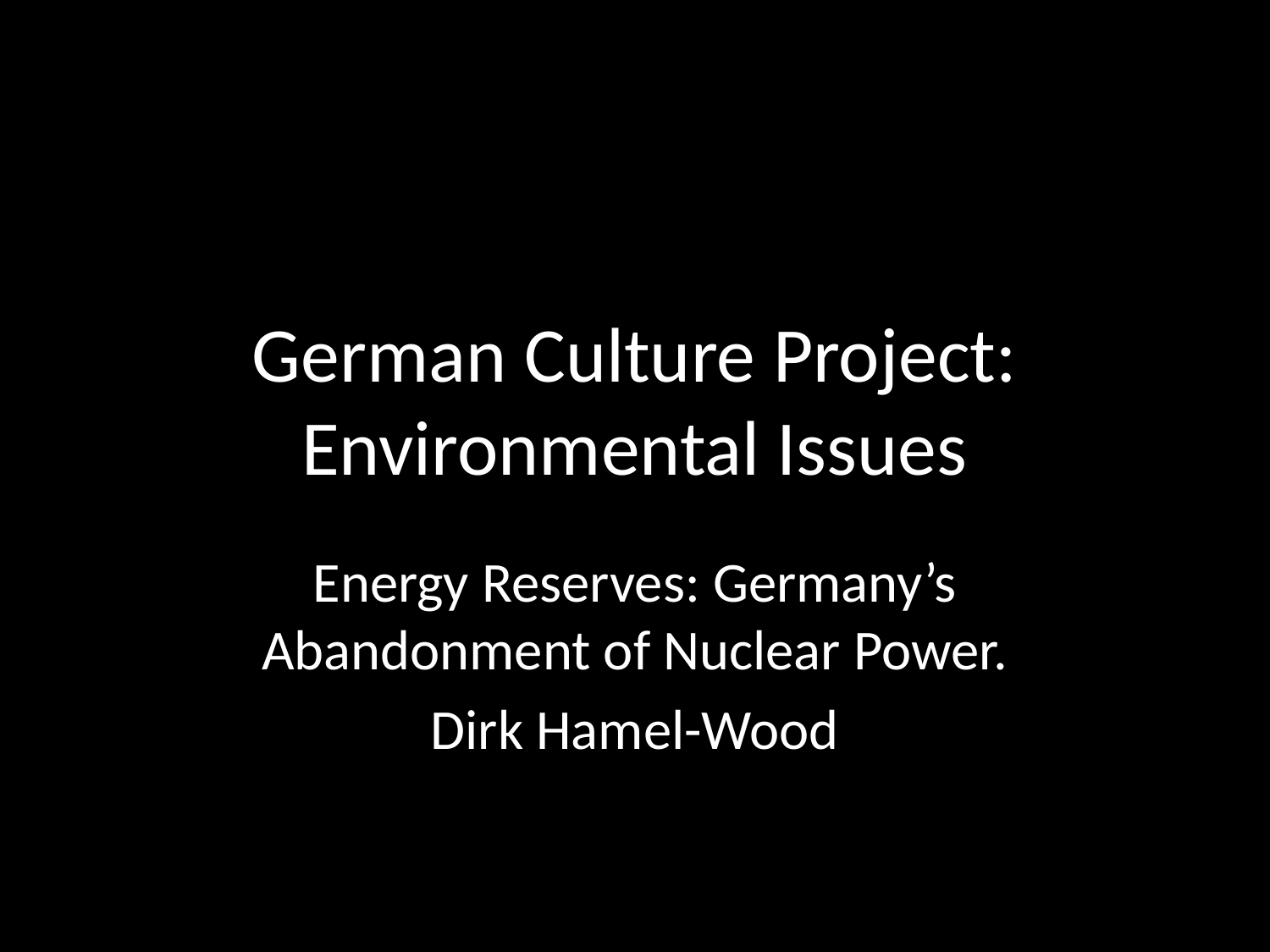

# German Culture Project: Environmental Issues
Energy Reserves: Germany’s Abandonment of Nuclear Power.
Dirk Hamel-Wood